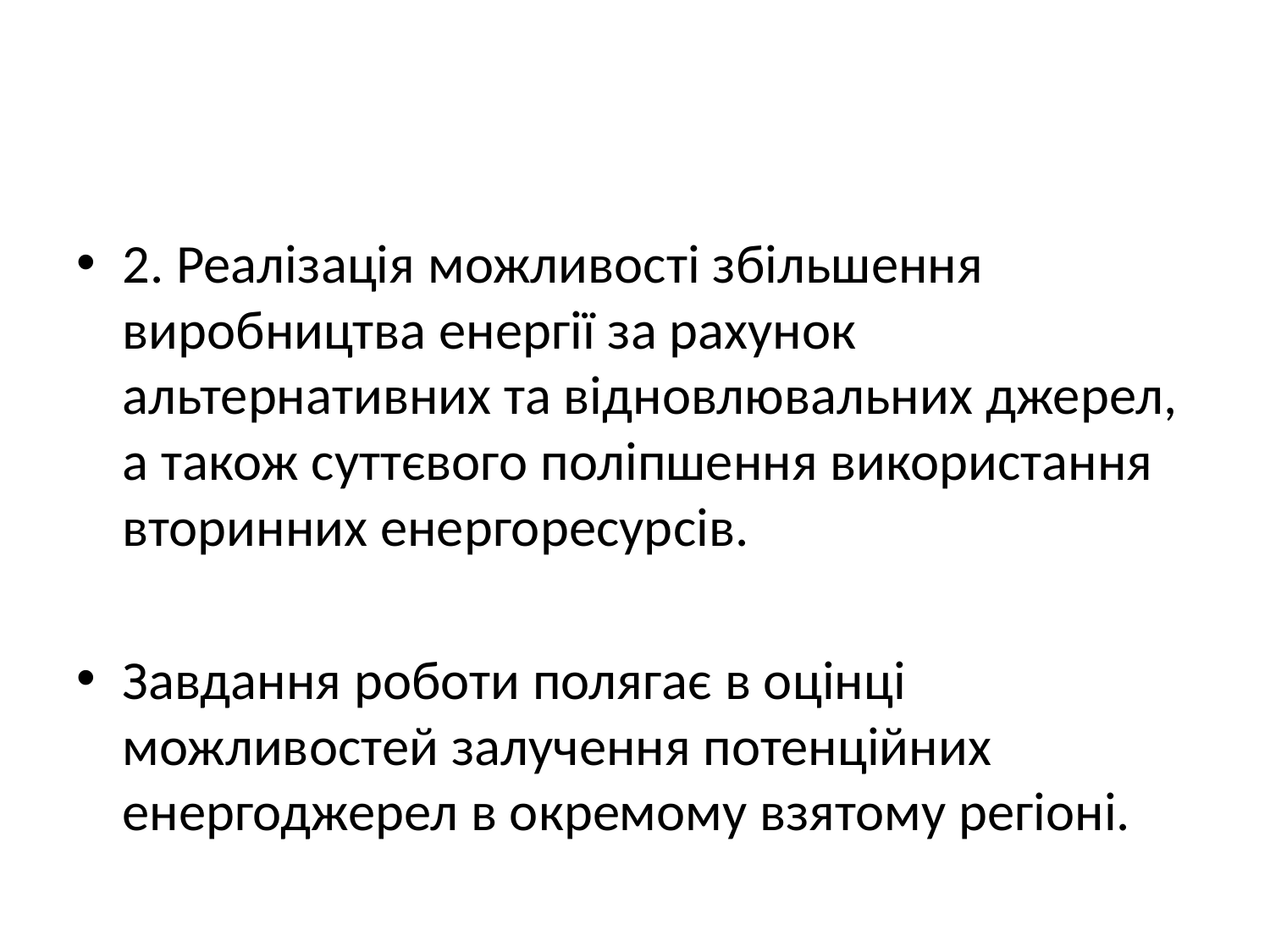

#
2. Реалізація можливості збільшення виробництва енергії за рахунок альтернативних та відновлювальних джерел, а також суттєвого поліпшення використання вторинних енергоресурсів.

Завдання роботи полягає в оцінці можливостей залучення потенційних енергоджерел в окремому взятому регіоні.